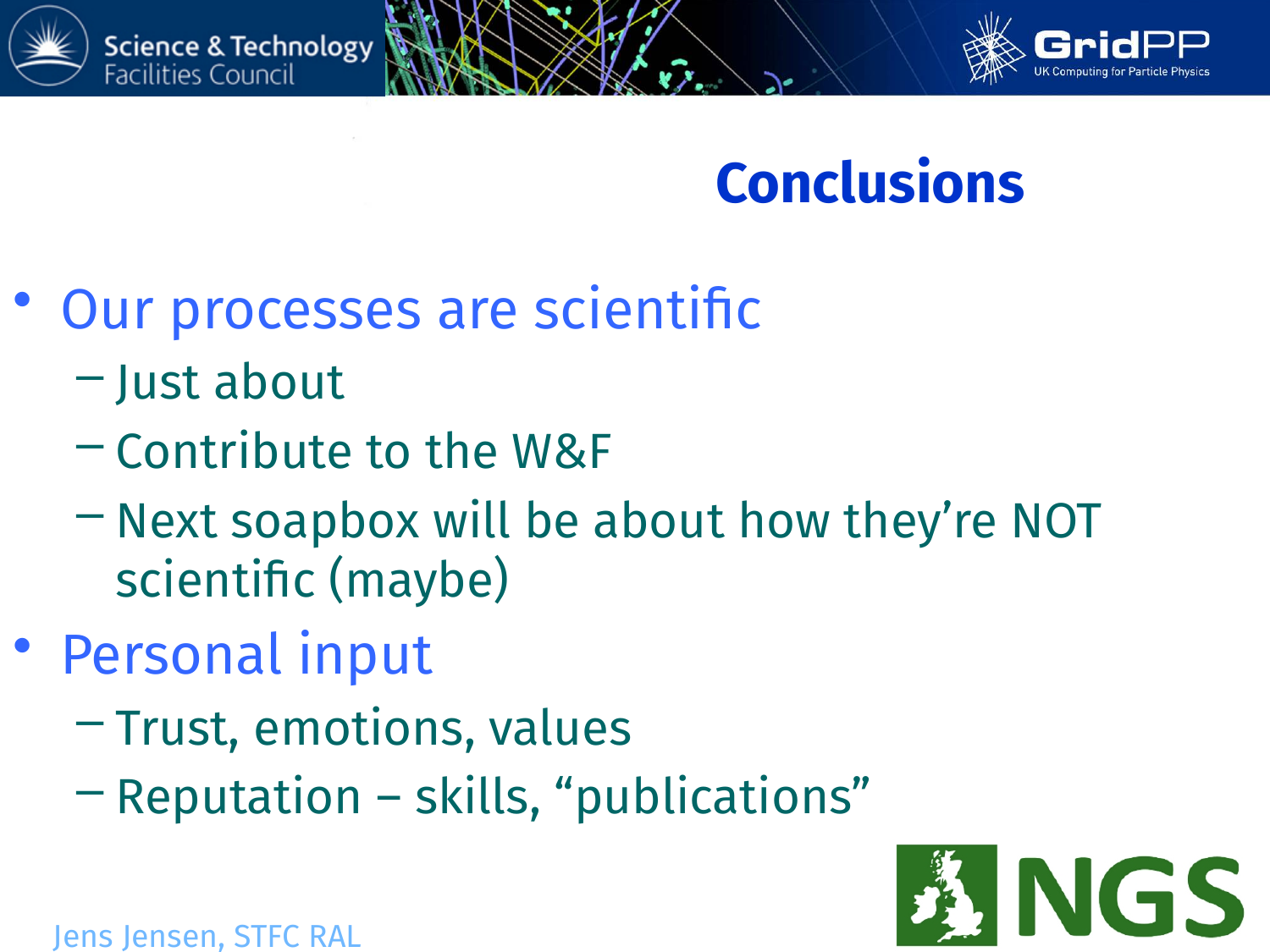

# Conclusions
Our processes are scientific
Just about
Contribute to the W&F
Next soapbox will be about how they’re NOT scientific (maybe)
Personal input
Trust, emotions, values
Reputation – skills, “publications”